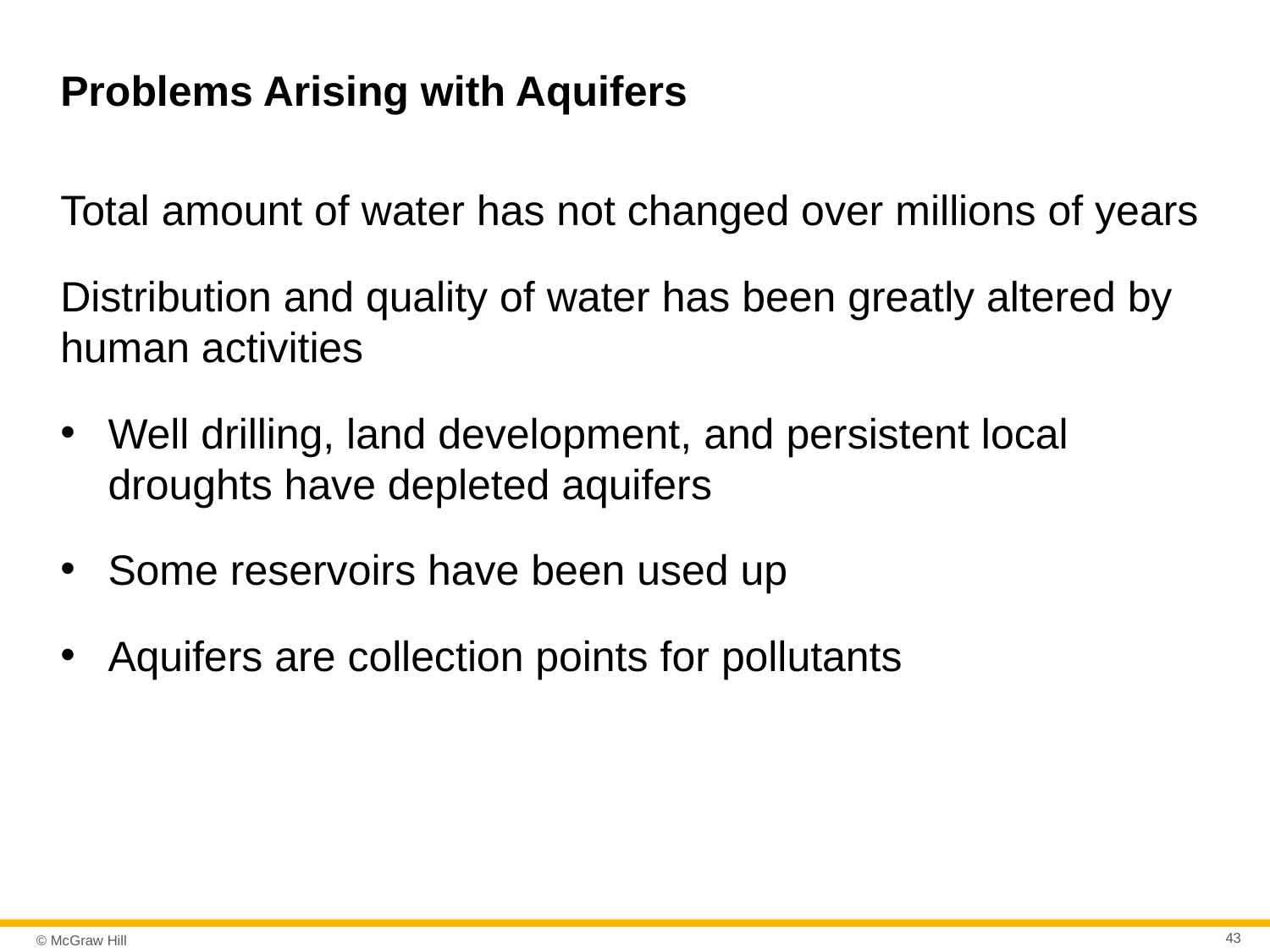

# Problems Arising with Aquifers
Total amount of water has not changed over millions of years
Distribution and quality of water has been greatly altered by human activities
Well drilling, land development, and persistent local droughts have depleted aquifers
Some reservoirs have been used up
Aquifers are collection points for pollutants